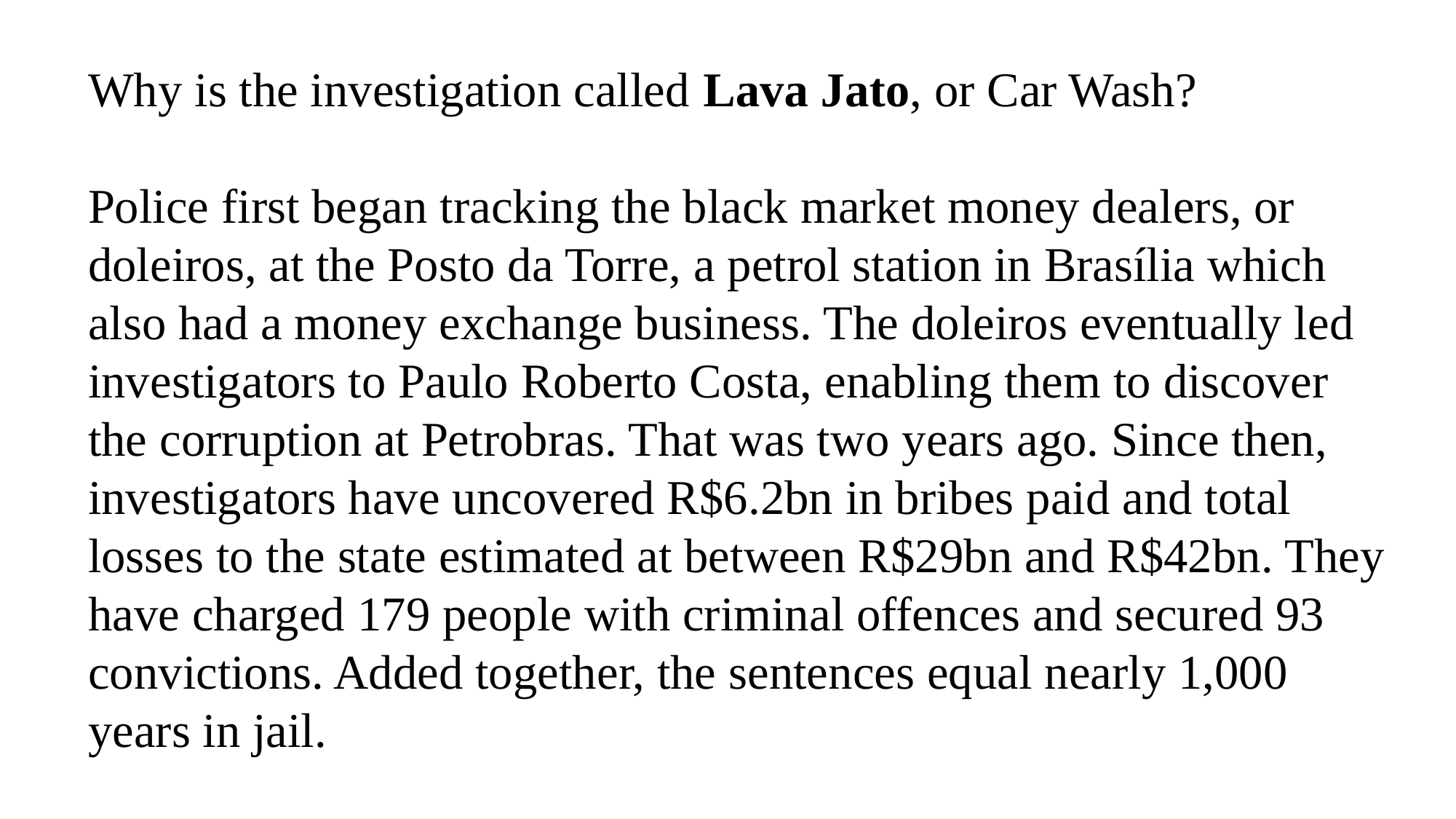

Why is the investigation called Lava Jato, or Car Wash?

Police first began tracking the black market money dealers, or doleiros, at the Posto da Torre, a petrol station in Brasília which also had a money exchange business. The doleiros eventually led investigators to Paulo Roberto Costa, enabling them to discover the corruption at Petrobras. That was two years ago. Since then, investigators have uncovered R$6.2bn in bribes paid and total losses to the state estimated at between R$29bn and R$42bn. They have charged 179 people with criminal offences and secured 93 convictions. Added together, the sentences equal nearly 1,000 years in jail.